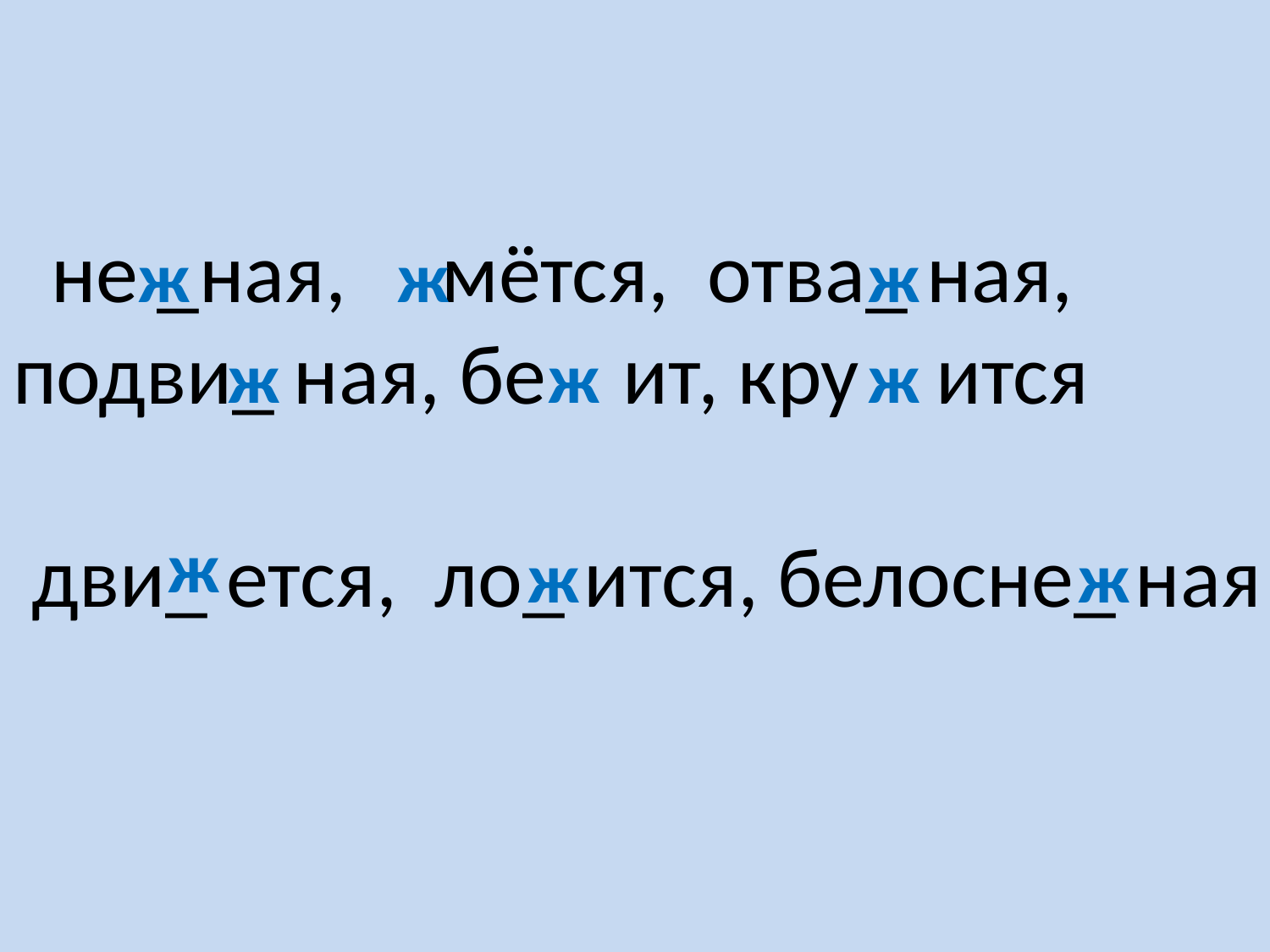

не _ная,     мётся,  отва_ ная,
подви_ ная, бе    ит, кру    ится

 дви_ ется,  ло_ ится, белосне_ ная
ж
ж
ж
ж
ж
ж
ж
ж
ж